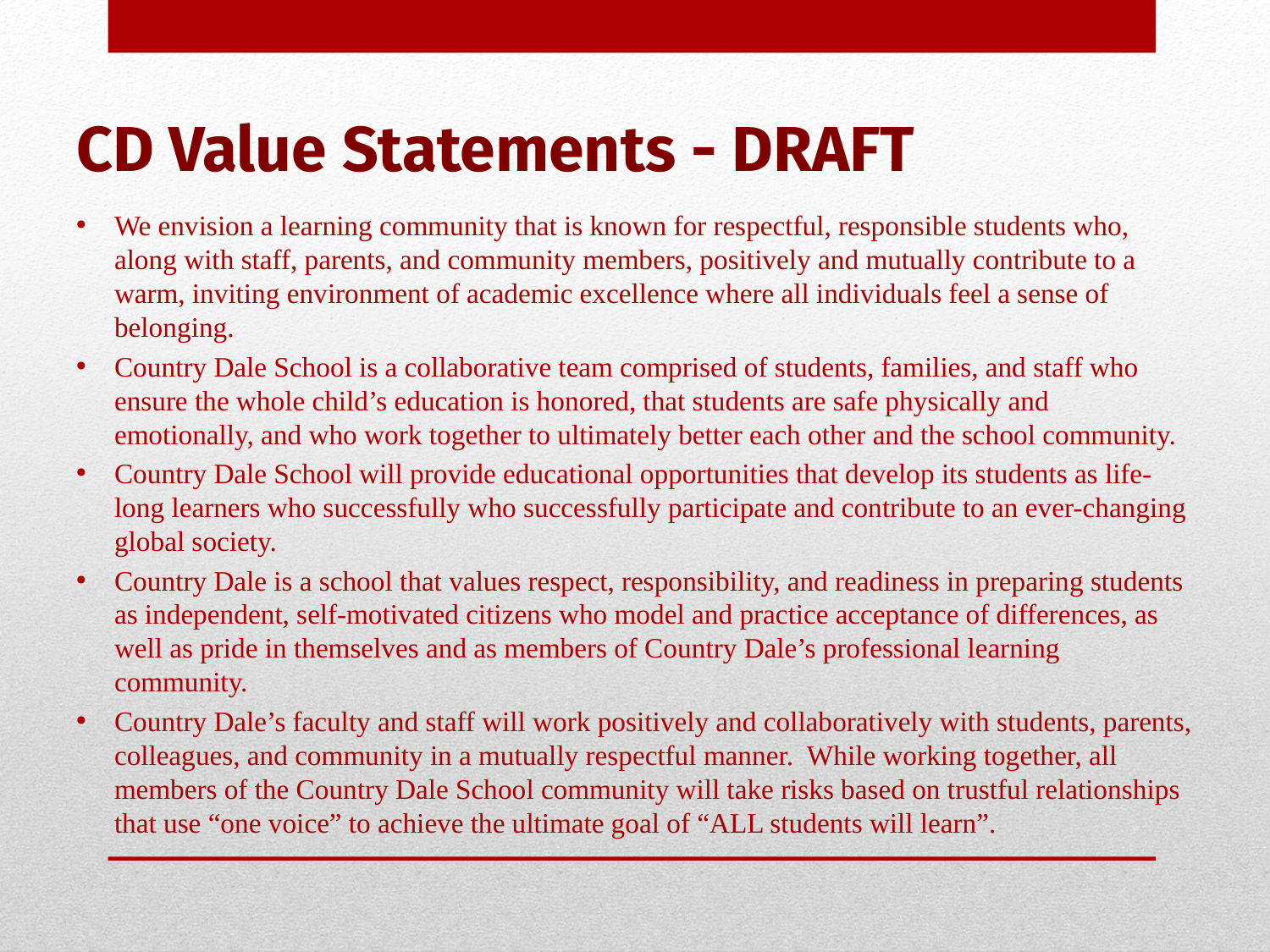

# CD Value Statements - DRAFT
We envision a learning community that is known for respectful, responsible students who, along with staff, parents, and community members, positively and mutually contribute to a warm, inviting environment of academic excellence where all individuals feel a sense of belonging.
Country Dale School is a collaborative team comprised of students, families, and staff who ensure the whole child’s education is honored, that students are safe physically and emotionally, and who work together to ultimately better each other and the school community.
Country Dale School will provide educational opportunities that develop its students as life-long learners who successfully who successfully participate and contribute to an ever-changing global society.
Country Dale is a school that values respect, responsibility, and readiness in preparing students as independent, self-motivated citizens who model and practice acceptance of differences, as well as pride in themselves and as members of Country Dale’s professional learning community.
Country Dale’s faculty and staff will work positively and collaboratively with students, parents, colleagues, and community in a mutually respectful manner.  While working together, all members of the Country Dale School community will take risks based on trustful relationships that use “one voice” to achieve the ultimate goal of “ALL students will learn”.